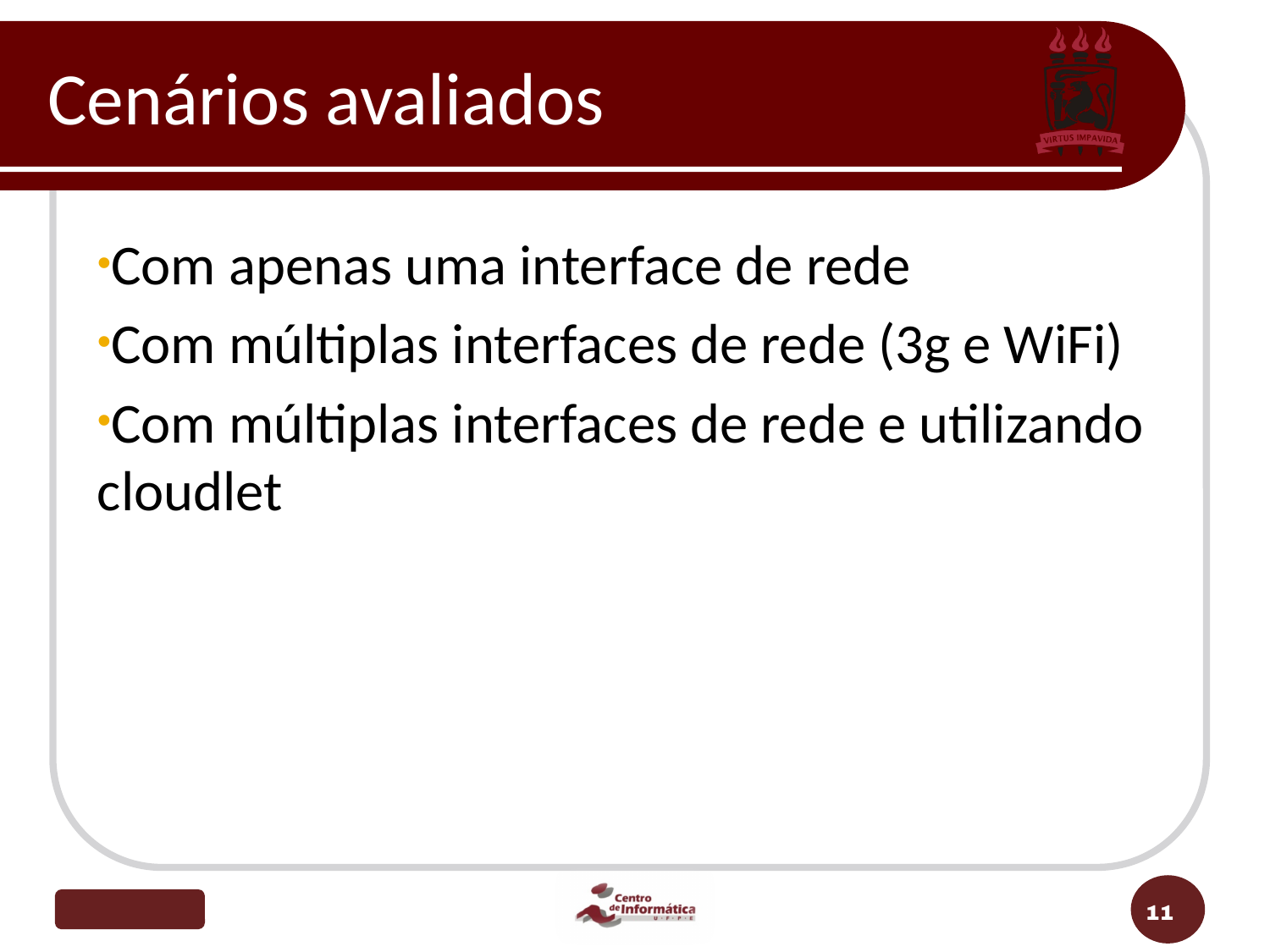

# Cenários avaliados
Com apenas uma interface de rede
Com múltiplas interfaces de rede (3g e WiFi)
Com múltiplas interfaces de rede e utilizando cloudlet

11